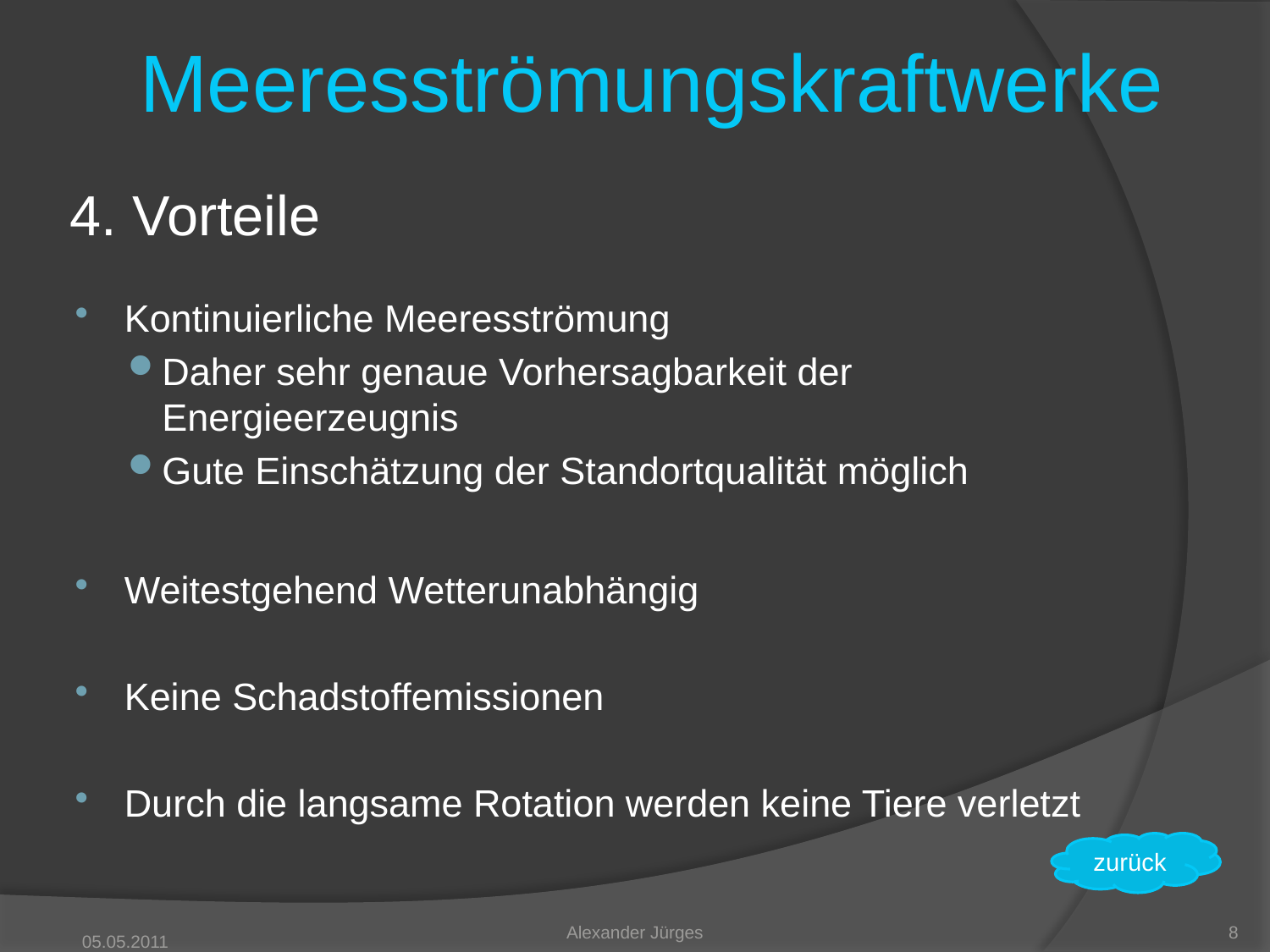

Meeresströmungskraftwerke
4. Vorteile
Kontinuierliche Meeresströmung
Daher sehr genaue Vorhersagbarkeit der Energieerzeugnis
Gute Einschätzung der Standortqualität möglich

Weitestgehend Wetterunabhängig

Keine Schadstoffemissionen

Durch die langsame Rotation werden keine Tiere verletzt

zurück
Alexander Jürges
8
05.05.2011